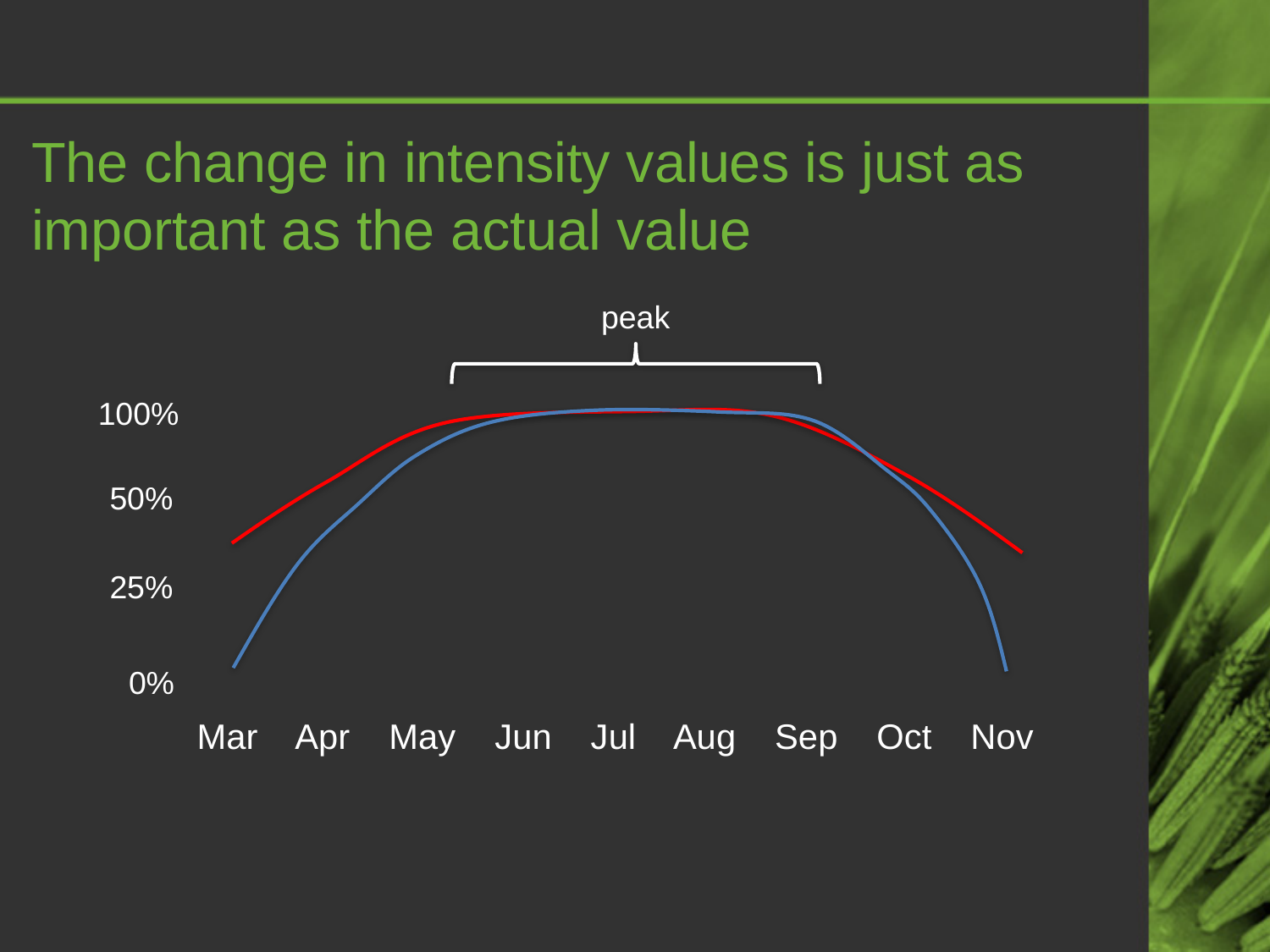

The change in intensity values is just as important as the actual value

peak
100%

50%
25%
0%
Mar    Apr    May    Jun    Jul    Aug    Sep    Oct    Nov